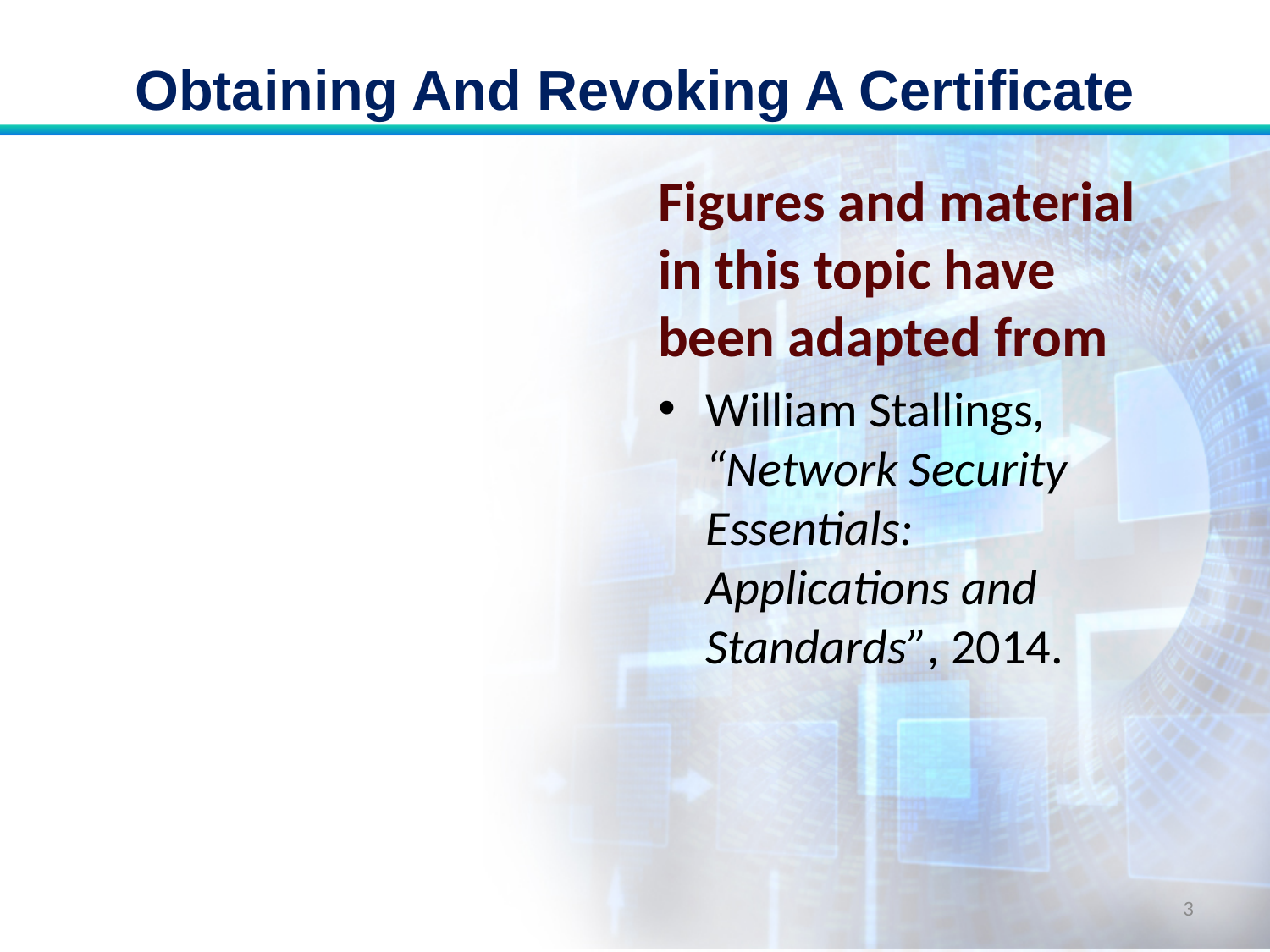

# Obtaining And Revoking A Certificate
Figures and material in this topic have been adapted from
William Stallings, “Network Security Essentials: Applications and Standards”, 2014.

3